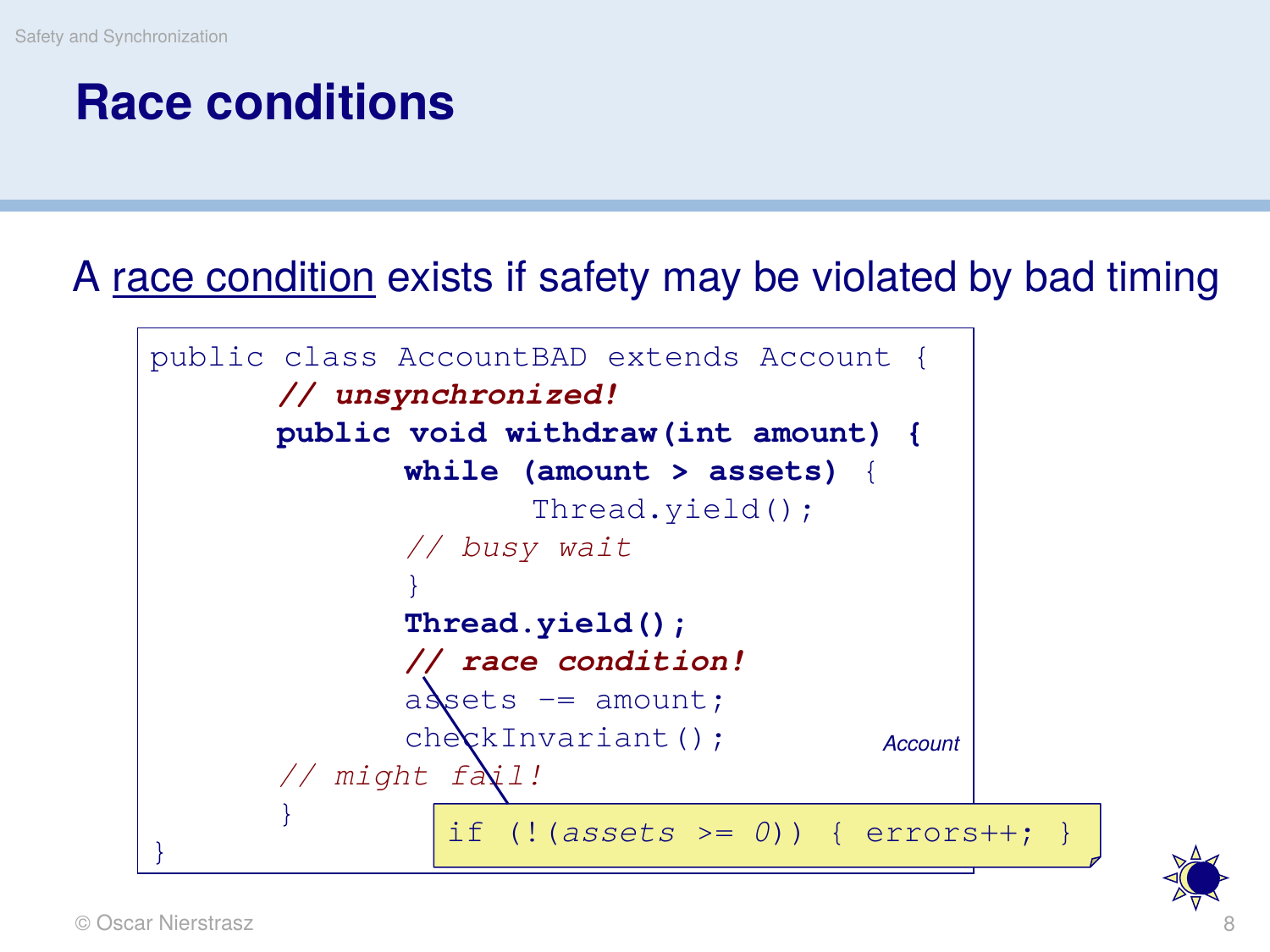

Safety and Synchronization
# Race conditions
A race condition exists if safety may be violated by bad timing
public class AccountBAD extends Account {
	// unsynchronized!
	public void withdraw(int amount) {
		while (amount > assets) {
			Thread.yield();			// busy wait
		}
		Thread.yield();				// race condition!
		assets -= amount;
		checkInvariant();			// might fail!
	}
}
Account
if (!(assets >= 0)) { errors++; }

© Oscar Nierstrasz
8